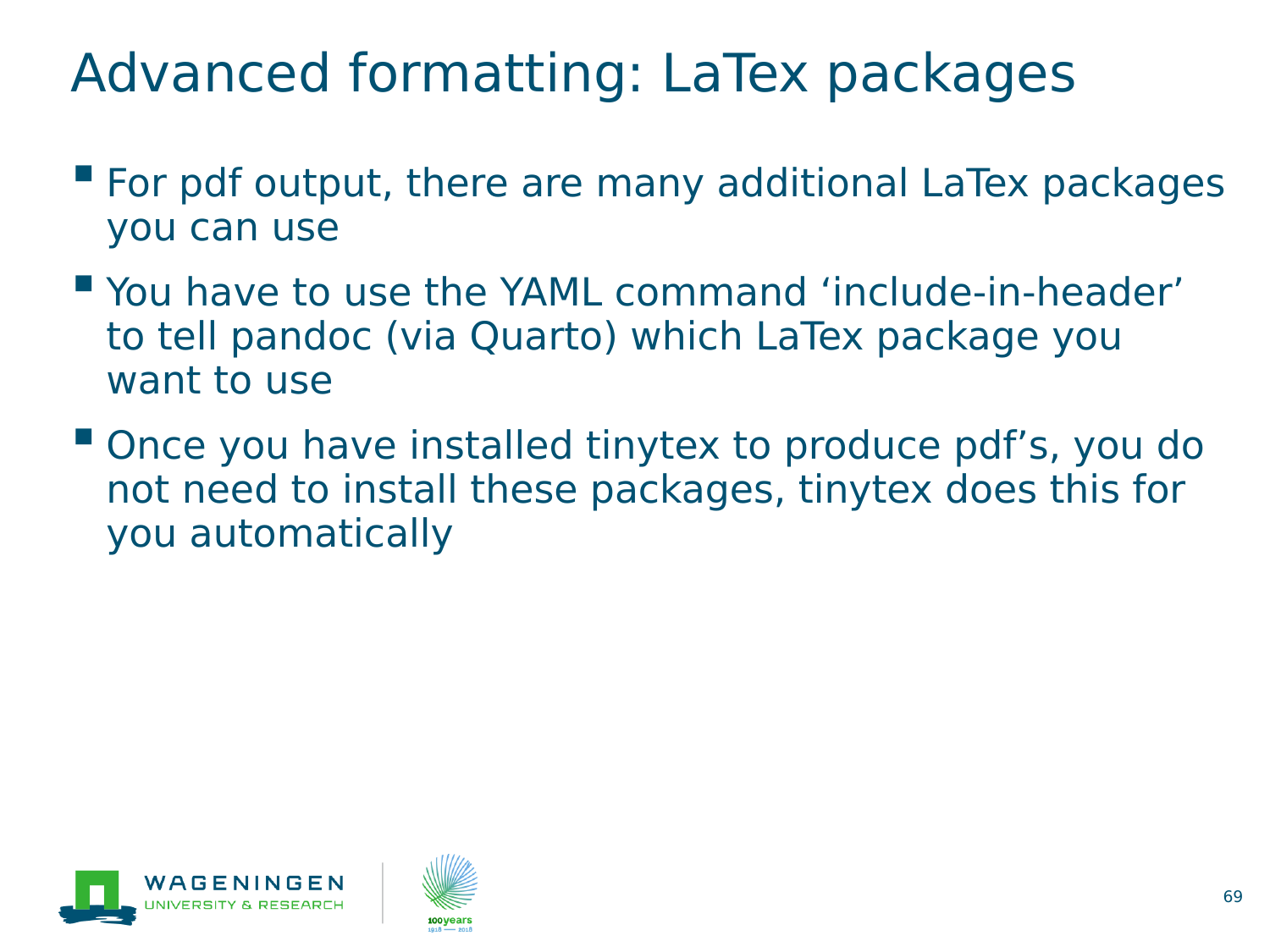

# Advanced formatting: LaTex packages
For pdf output, there are many additional LaTex packages you can use
You have to use the YAML command ‘include-in-header’ to tell pandoc (via Quarto) which LaTex package you want to use
Once you have installed tinytex to produce pdf’s, you do not need to install these packages, tinytex does this for you automatically

69